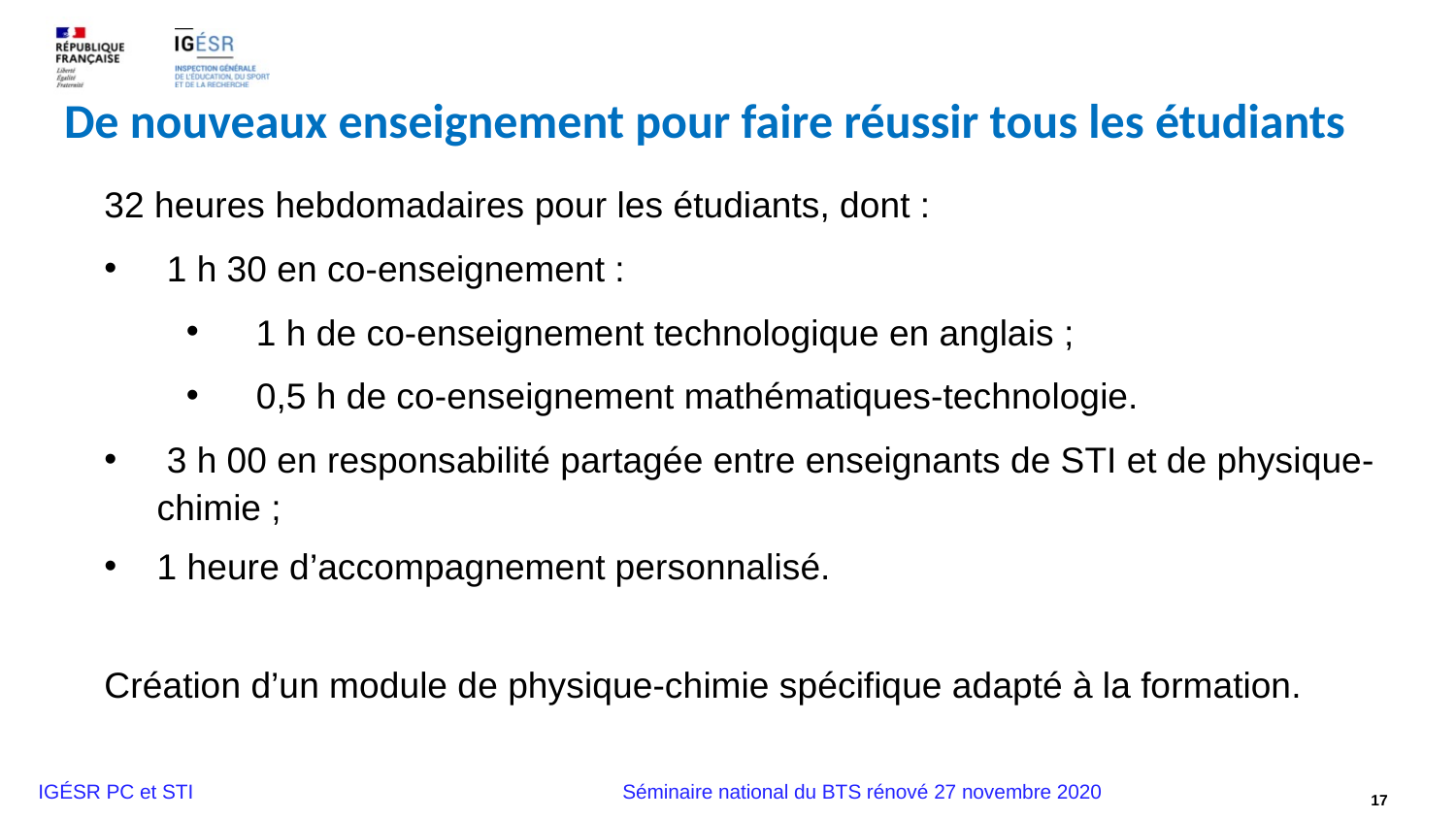

De nouveaux enseignement pour faire réussir tous les étudiants
32 heures hebdomadaires pour les étudiants, dont :
 1 h 30 en co-enseignement :
1 h de co-enseignement technologique en anglais ;
0,5 h de co-enseignement mathématiques-technologie.
 3 h 00 en responsabilité partagée entre enseignants de STI et de physique-chimie ;
1 heure d’accompagnement personnalisé.

Création d’un module de physique-chimie spécifique adapté à la formation.
17